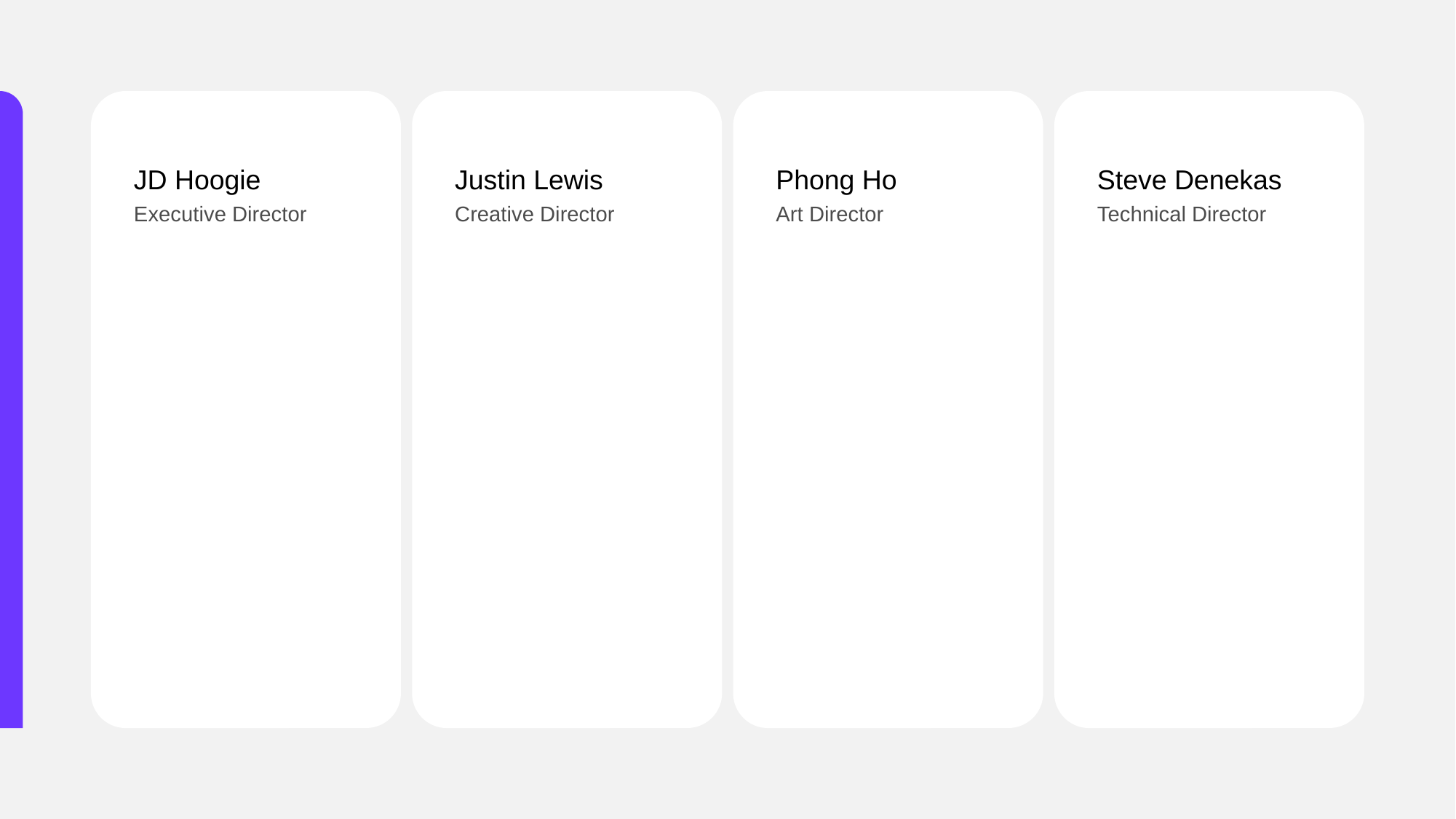

JD Hoogie
Executive Director
Justin Lewis
Creative Director
Phong Ho
Art Director
Steve Denekas
Technical Director